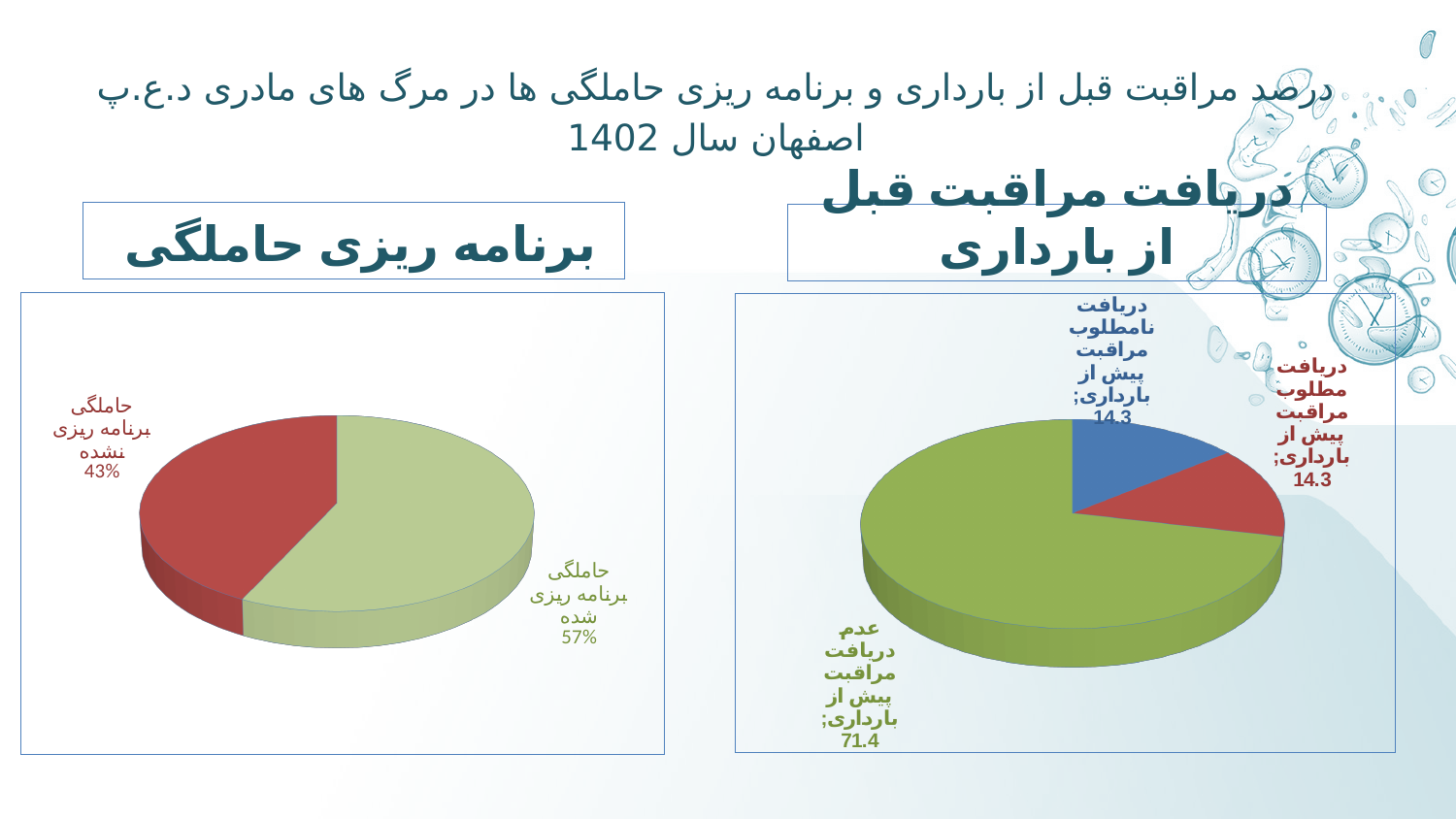

# درصد مراقبت قبل از بارداری و برنامه ریزی حاملگی ها در مرگ های مادری د.ع.پ اصفهان سال 1402
برنامه ریزی حاملگی
دریافت مراقبت قبل از بارداری

[unsupported chart]

[unsupported chart]

[unsupported chart]

[unsupported chart]